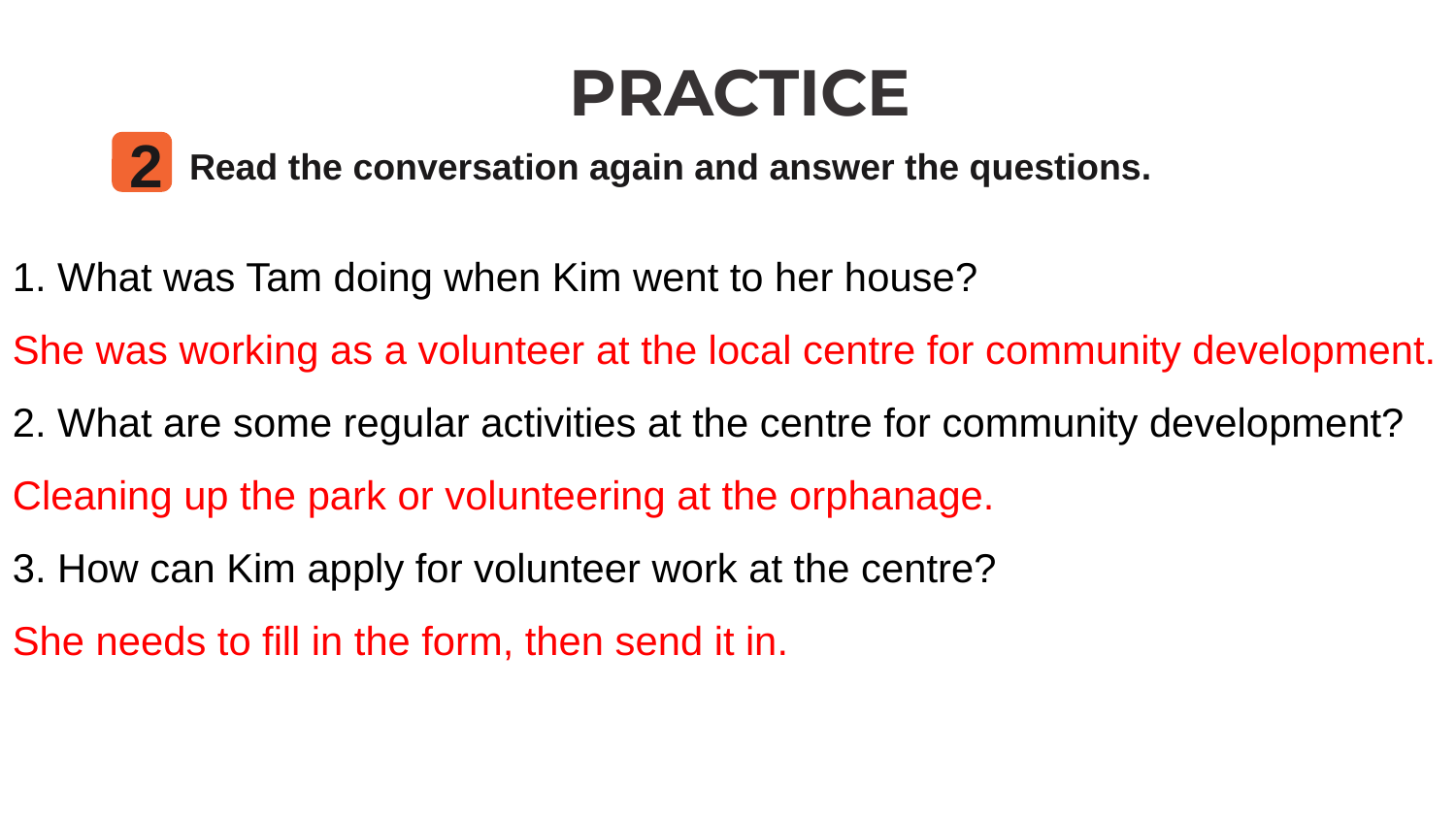

PRACTICE
PRACTICE
2

Read the conversation again and answer the questions.
1. What was Tam doing when Kim went to her house?
She was working as a volunteer at the local centre for community development.
2. What are some regular activities at the centre for community development?
Cleaning up the park or volunteering at the orphanage.
3. How can Kim apply for volunteer work at the centre?
She needs to fill in the form, then send it in.